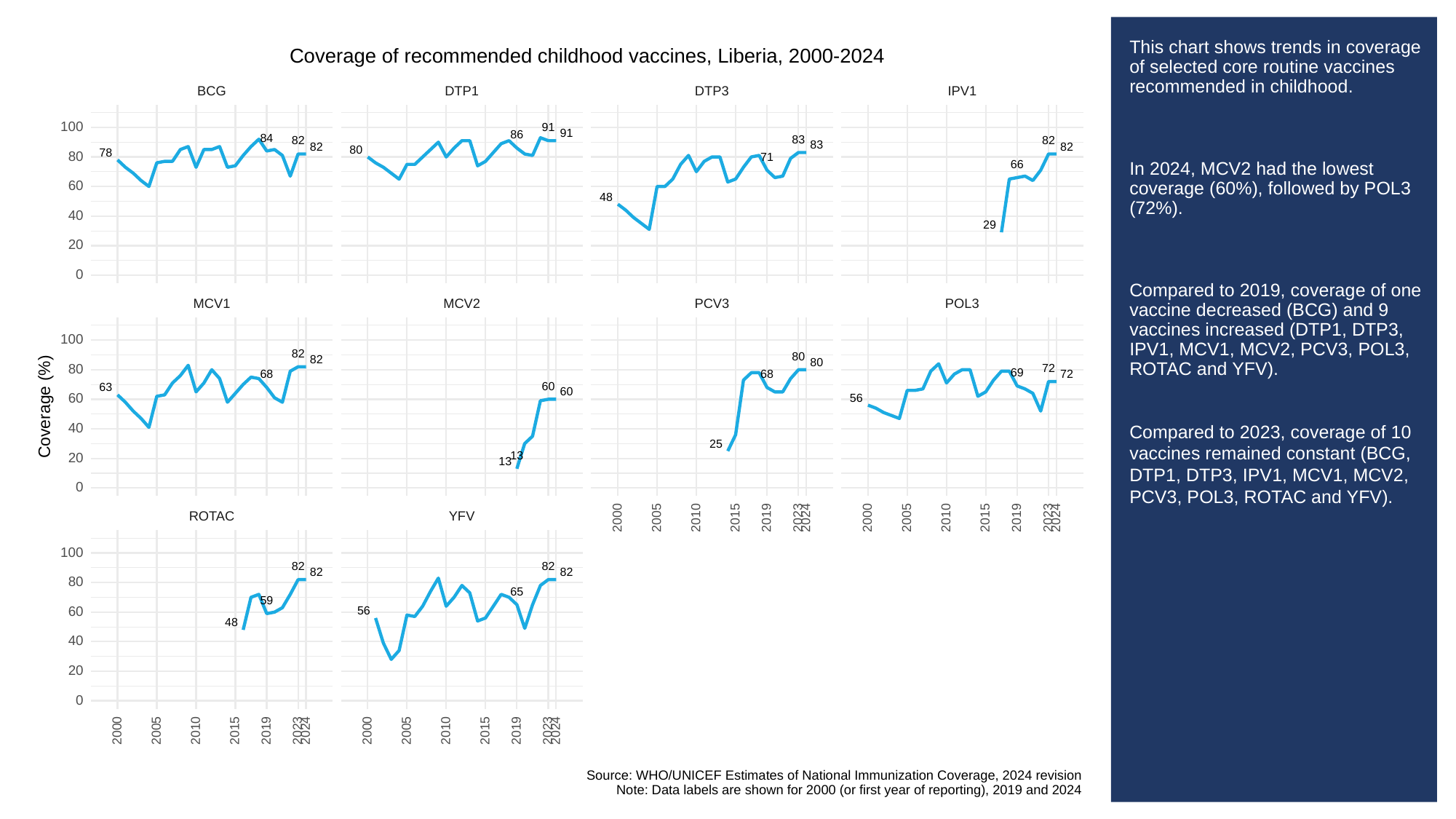

# This chart shows trends in coverage of selected core routine vaccines recommended in childhood.

In 2024, MCV2 had the lowest coverage (60%), followed by POL3 (72%).

Compared to 2019, coverage of one vaccine decreased (BCG) and 9 vaccines increased (DTP1, DTP3, IPV1, MCV1, MCV2, PCV3, POL3, ROTAC and YFV).

Compared to 2023, coverage of 10 vaccines remained constant (BCG, DTP1, DTP3, IPV1, MCV1, MCV2, PCV3, POL3, ROTAC and YFV).

Coverage of recommended childhood vaccines, Liberia, 2000-2024
BCG
DTP3
DTP1
IPV1

100
91

91
86
84
83
82
82

83

82
82
80
78
80

71

66

60

48

40

29

20

0

POL3
PCV3
MCV1
MCV2

100

82
80

82
80

80
72

69

68
68
72
60
63

60
56
60
Coverage (%)

40

25

13
20
13

0

ROTAC
YFV
2023
2023
2000
2005
2010
2015
2019
2024
2000
2005
2010
2015
2019
2024

100

82
82

82
82
80

65
59

56
60

48

40

20

0

2023
2023
2000
2005
2010
2015
2019
2024
2000
2005
2010
2015
2019
2024
Source: WHO/UNICEF Estimates of National Immunization Coverage, 2024 revision
Note: Data labels are shown for 2000 (or first year of reporting), 2019 and 2024